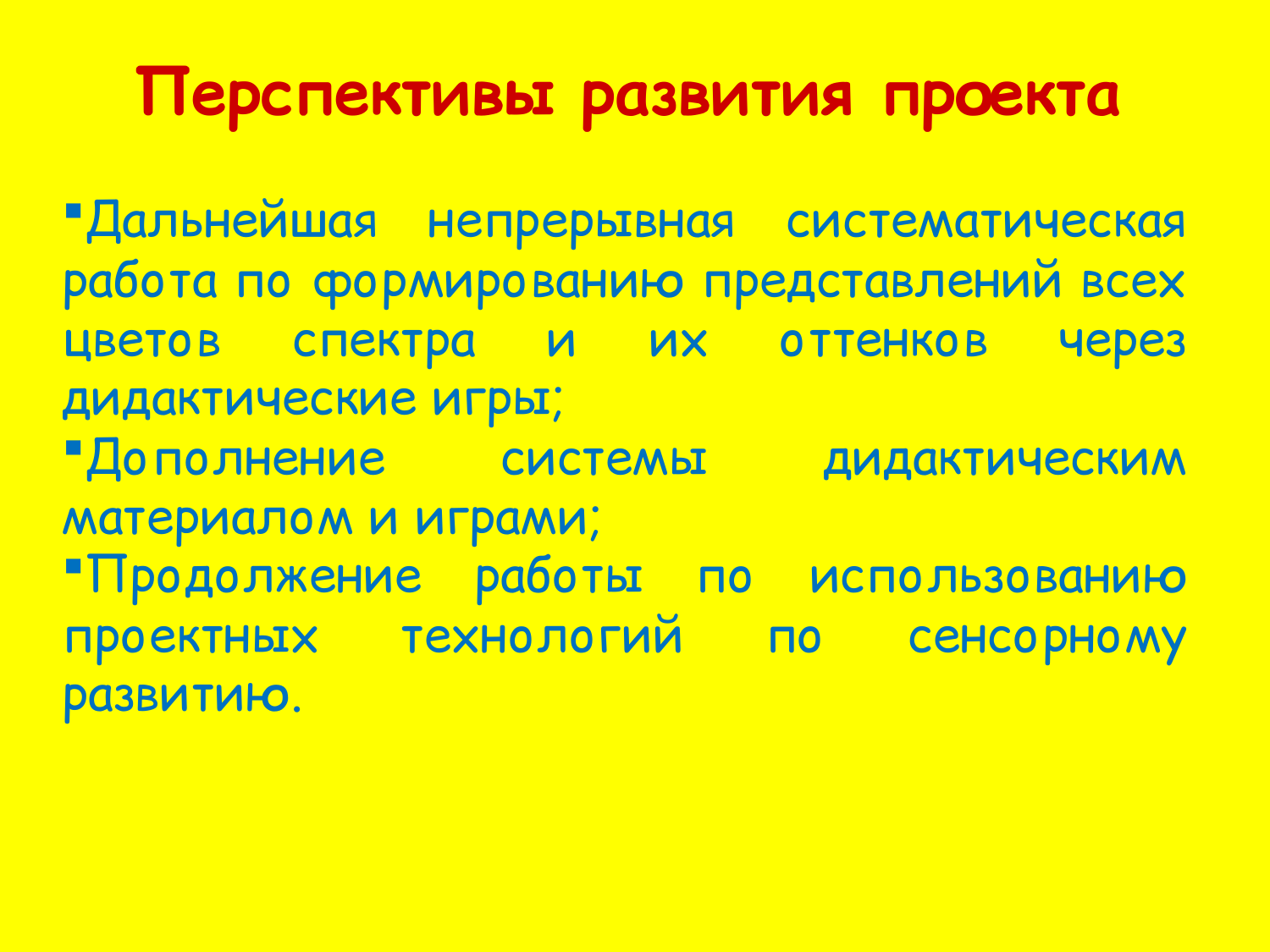

Перспективы развития проекта

Дальнейшая непрерывная систематическая работа по формированию представлений всех цветов спектра и их оттенков через дидактические игры;
Дополнение системы дидактическим материалом и играми;
Продолжение работы по использованию проектных технологий по сенсорному развитию.